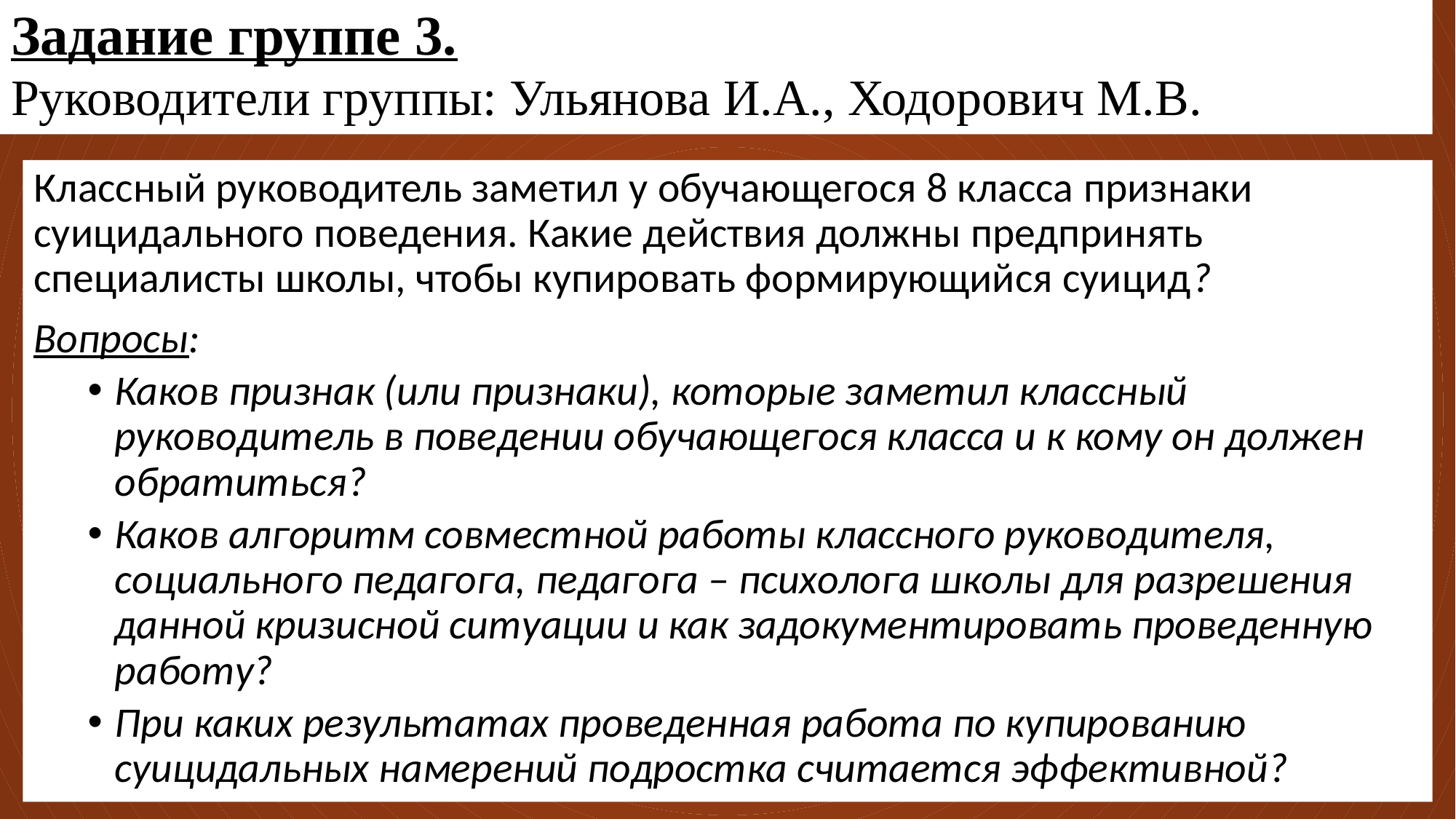

# Задание группе 3. Руководители группы: Ульянова И.А., Ходорович М.В.
Классный руководитель заметил у обучающегося 8 класса признаки суицидального поведения. Какие действия должны предпринять специалисты школы, чтобы купировать формирующийся суицид?
Вопросы:
Каков признак (или признаки), которые заметил классный руководитель в поведении обучающегося класса и к кому он должен обратиться?
Каков алгоритм совместной работы классного руководителя, социального педагога, педагога – психолога школы для разрешения данной кризисной ситуации и как задокументировать проведенную работу?
При каких результатах проведенная работа по купированию суицидальных намерений подростка считается эффективной?